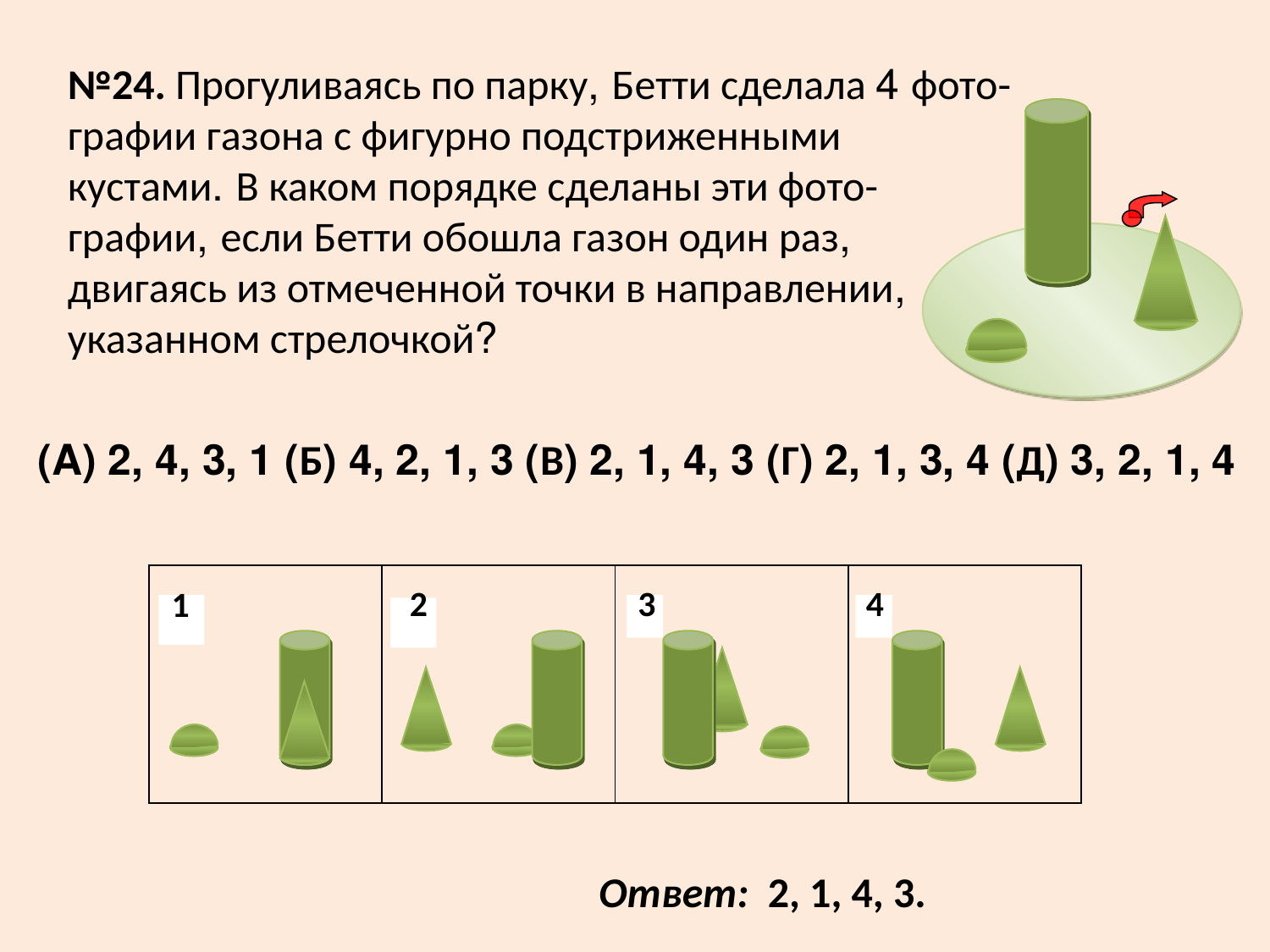

№24. Прогуливаясь по парку, Бетти сделала 4 фото-
графии газона с фигурно подстриженными
кустами. В каком порядке сделаны эти фото-
графии, если Бетти обошла газон один раз,
двигаясь из отмеченной точки в направлении,
указанном стрелочкой?

(A) 2, 4, 3, 1 (Б) 4, 2, 1, 3 (В) 2, 1, 4, 3 (Г) 2, 1, 3, 4 (Д) 3, 2, 1, 4
|  |  |  |  |
| --- | --- | --- | --- |
1
2
3
4

Ответ:  2, 1, 4, 3.